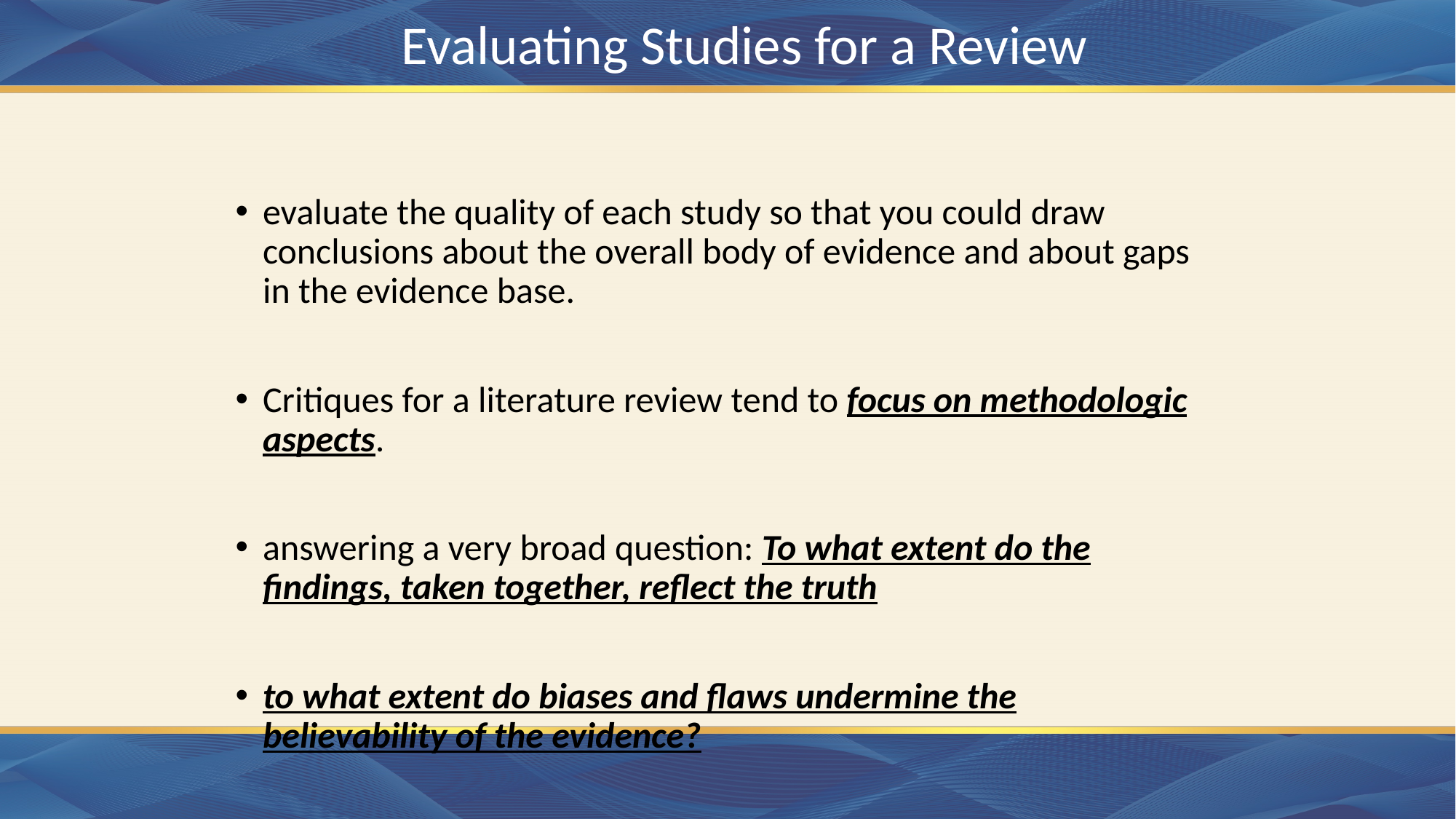

# Evaluating Studies for a Review
evaluate the quality of each study so that you could draw conclusions about the overall body of evidence and about gaps in the evidence base.

Critiques for a literature review tend to focus on methodologic aspects.

answering a very broad question: To what extent do the findings, taken together, reflect the truth

to what extent do biases and flaws undermine the believability of the evidence?